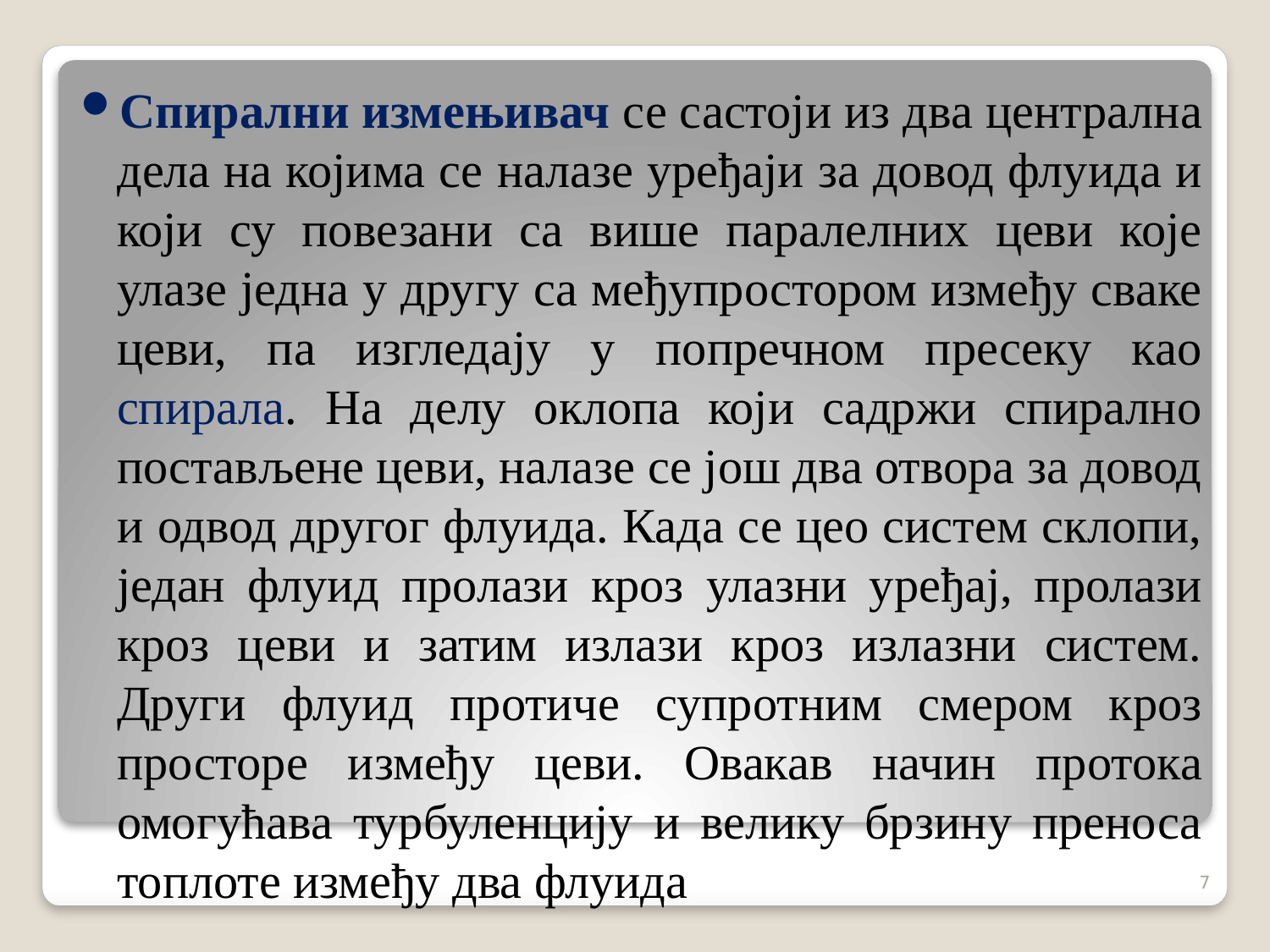

Спирални измењивач се састоји из два централна дела на којима се налазе уређаји за довод флуида и који су повезани са више паралелних цеви које улазе једна у другу са међупростором између сваке цеви, па изгледају у попречном пресеку као спирала. На делу оклопа који садржи спирално постављене цеви, налазе се још два отвора за довод и одвод другог флуида. Када се цео систем склопи, један флуид пролази кроз улазни уређај, пролази кроз цеви и затим излази кроз излазни систем. Други флуид протиче супротним смером кроз просторе између цеви. Овакав начин протока омогућава турбуленцију и велику брзину преноса топлоте између два флуида

7